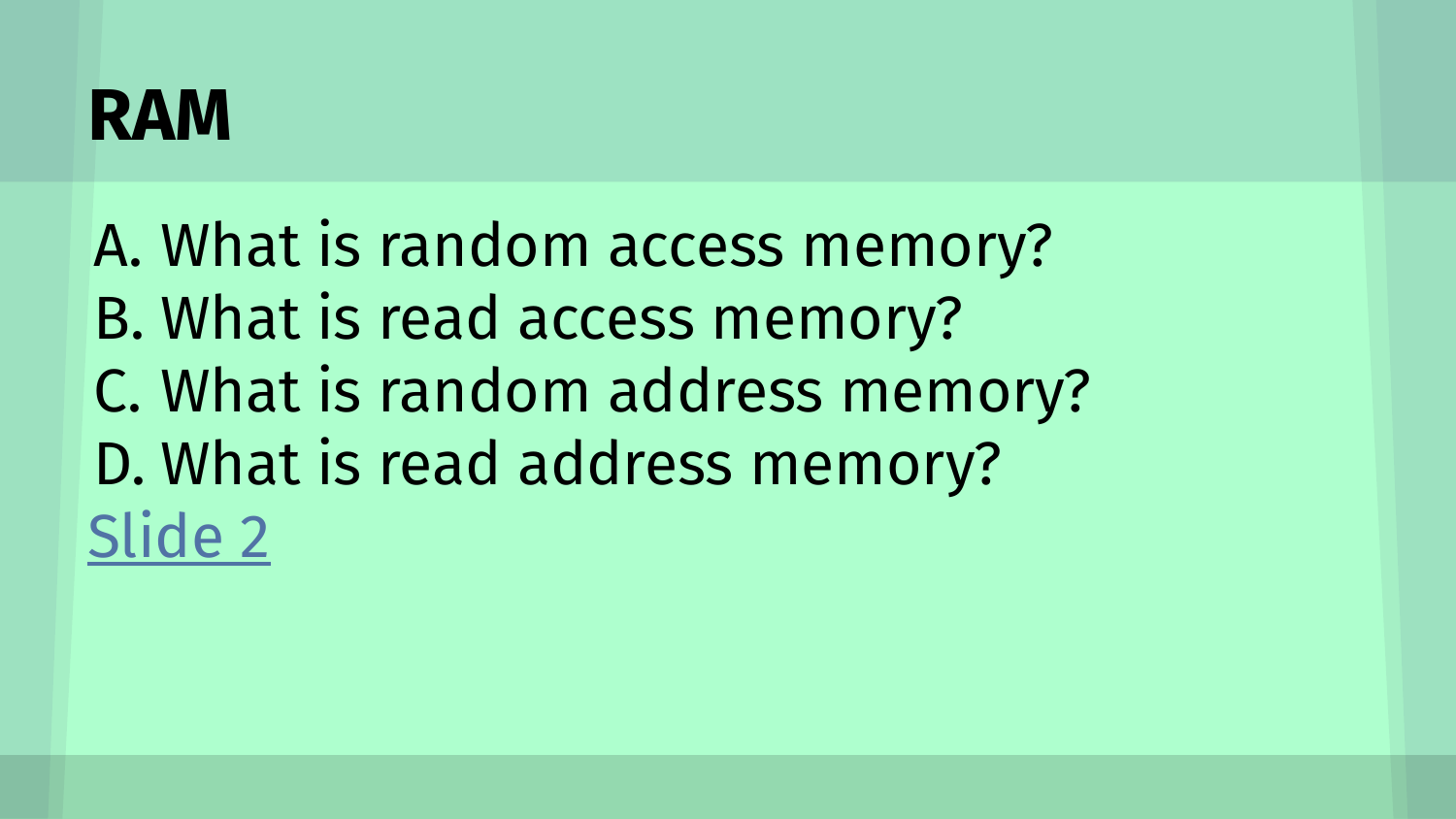

# RAM
What is random access memory?
What is read access memory?
What is random address memory?
What is read address memory?
Slide 2